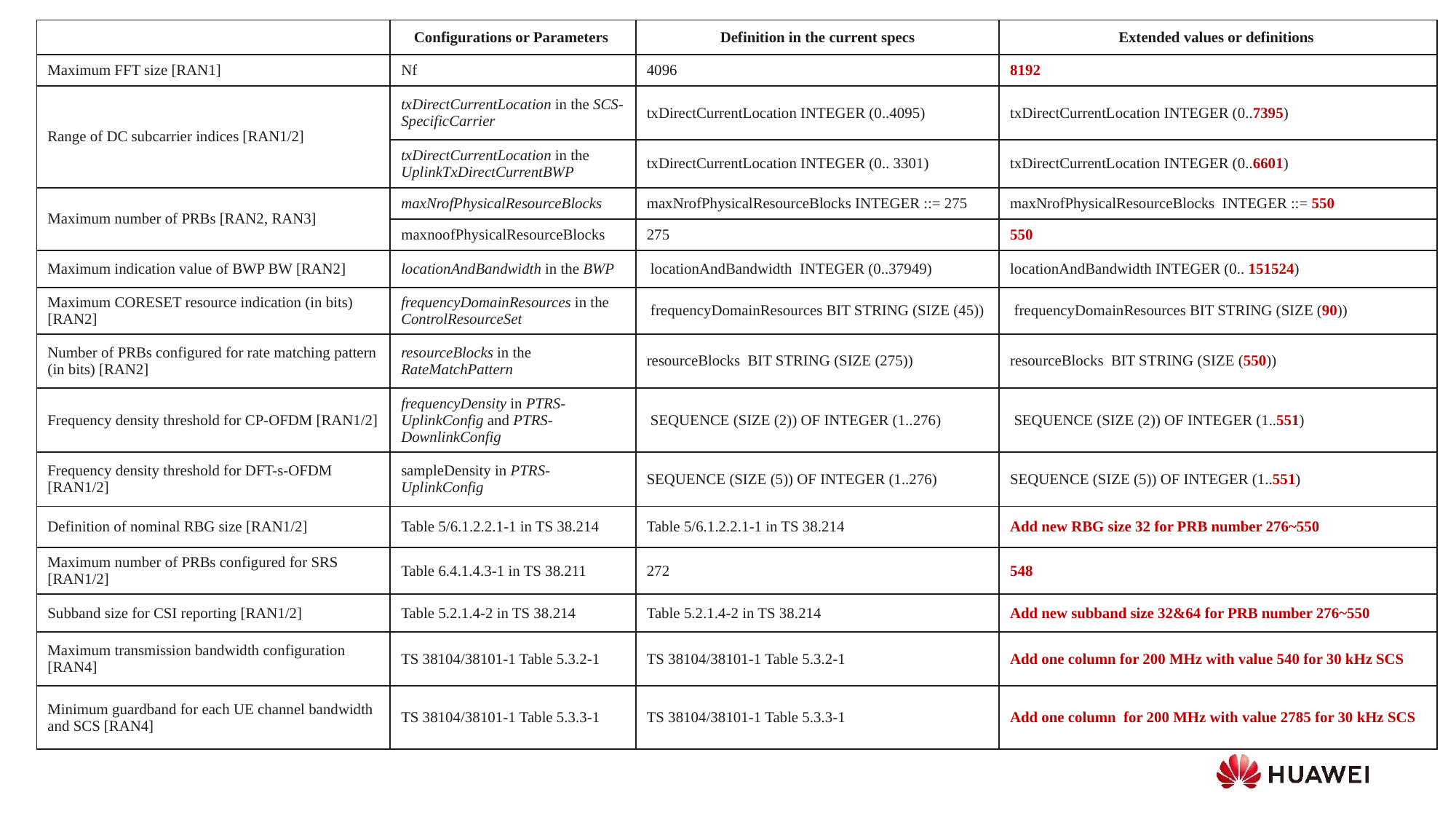

|  | Configurations or Parameters | Definition in the current specs | Extended values or definitions |
| --- | --- | --- | --- |
| Maximum FFT size [RAN1] | Nf | 4096 | 8192 |
| Range of DC subcarrier indices [RAN1/2] | txDirectCurrentLocation in the SCS-SpecificCarrier | txDirectCurrentLocation INTEGER (0..4095) | txDirectCurrentLocation INTEGER (0..7395) |
|  | txDirectCurrentLocation in the UplinkTxDirectCurrentBWP | txDirectCurrentLocation INTEGER (0.. 3301) | txDirectCurrentLocation INTEGER (0..6601) |
| Maximum number of PRBs [RAN2, RAN3] | maxNrofPhysicalResourceBlocks | maxNrofPhysicalResourceBlocks INTEGER ::= 275 | maxNrofPhysicalResourceBlocks INTEGER ::= 550 |
|  | maxnoofPhysicalResourceBlocks | 275 | 550 |
| Maximum indication value of BWP BW [RAN2] | locationAndBandwidth in the BWP | locationAndBandwidth INTEGER (0..37949) | locationAndBandwidth INTEGER (0.. 151524) |
| Maximum CORESET resource indication (in bits) [RAN2] | frequencyDomainResources in the ControlResourceSet | frequencyDomainResources BIT STRING (SIZE (45)) | frequencyDomainResources BIT STRING (SIZE (90)) |
| Number of PRBs configured for rate matching pattern (in bits) [RAN2] | resourceBlocks in the RateMatchPattern | resourceBlocks BIT STRING (SIZE (275)) | resourceBlocks BIT STRING (SIZE (550)) |
| Frequency density threshold for CP-OFDM [RAN1/2] | frequencyDensity in PTRS-UplinkConfig and PTRS-DownlinkConfig | SEQUENCE (SIZE (2)) OF INTEGER (1..276) | SEQUENCE (SIZE (2)) OF INTEGER (1..551) |
| Frequency density threshold for DFT-s-OFDM [RAN1/2] | sampleDensity in PTRS-UplinkConfig | SEQUENCE (SIZE (5)) OF INTEGER (1..276) | SEQUENCE (SIZE (5)) OF INTEGER (1..551) |
| Definition of nominal RBG size [RAN1/2] | Table 5/6.1.2.2.1-1 in TS 38.214 | Table 5/6.1.2.2.1-1 in TS 38.214 | Add new RBG size 32 for PRB number 276~550 |
| Maximum number of PRBs configured for SRS [RAN1/2] | Table 6.4.1.4.3-1 in TS 38.211 | 272 | 548 |
| Subband size for CSI reporting [RAN1/2] | Table 5.2.1.4-2 in TS 38.214 | Table 5.2.1.4-2 in TS 38.214 | Add new subband size 32&64 for PRB number 276~550 |
| Maximum transmission bandwidth configuration [RAN4] | TS 38104/38101-1 Table 5.3.2-1 | TS 38104/38101-1 Table 5.3.2-1 | Add one column for 200 MHz with value 540 for 30 kHz SCS |
| Minimum guardband for each UE channel bandwidth and SCS [RAN4] | TS 38104/38101-1 Table 5.3.3-1 | TS 38104/38101-1 Table 5.3.3-1 | Add one column for 200 MHz with value 2785 for 30 kHz SCS |